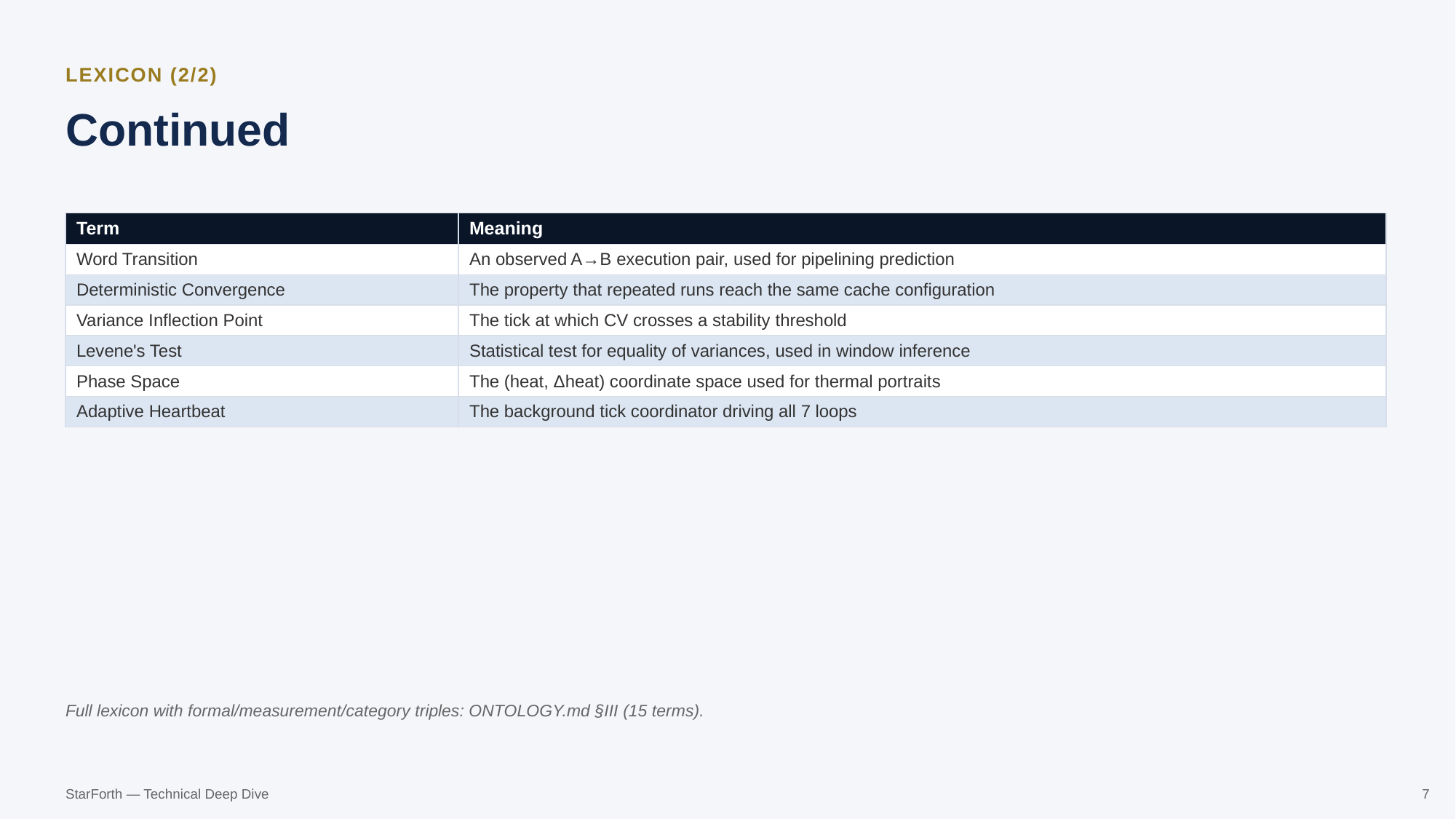

LEXICON (2/2)
Continued
| Term | Meaning |
| --- | --- |
| Word Transition | An observed A→B execution pair, used for pipelining prediction |
| Deterministic Convergence | The property that repeated runs reach the same cache configuration |
| Variance Inflection Point | The tick at which CV crosses a stability threshold |
| Levene's Test | Statistical test for equality of variances, used in window inference |
| Phase Space | The (heat, Δheat) coordinate space used for thermal portraits |
| Adaptive Heartbeat | The background tick coordinator driving all 7 loops |
Full lexicon with formal/measurement/category triples: ONTOLOGY.md §III (15 terms).
StarForth — Technical Deep Dive
7